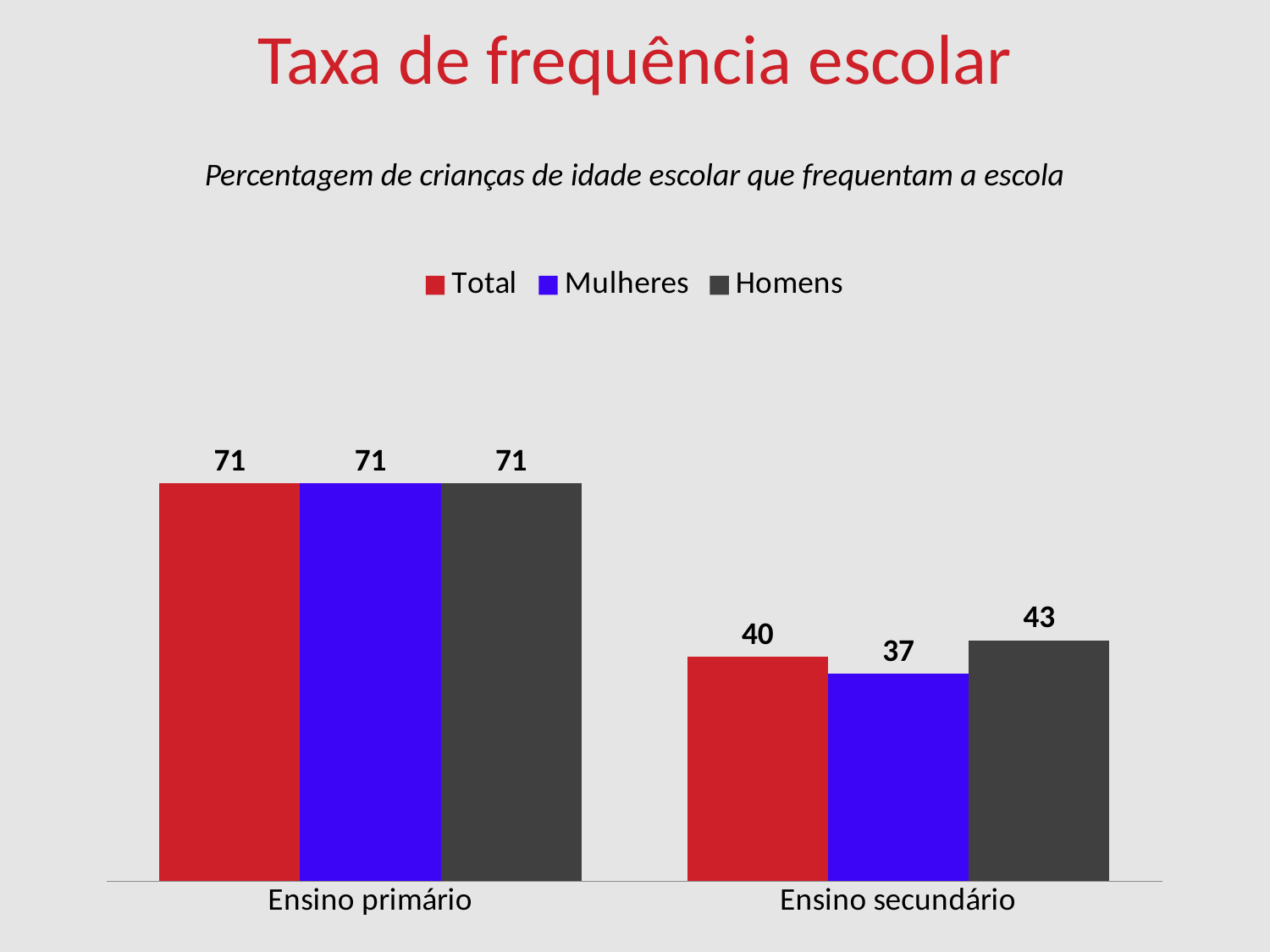

# Taxa de frequência escolar
Percentagem de crianças de idade escolar que frequentam a escola

### Chart

| Category | Total | Mulheres | Homens |
|---|---|---|---|
| Ensino primário | 71.0 | 71.0 | 71.0 |
| Ensino secundário | 40.0 | 37.0 | 43.0 |